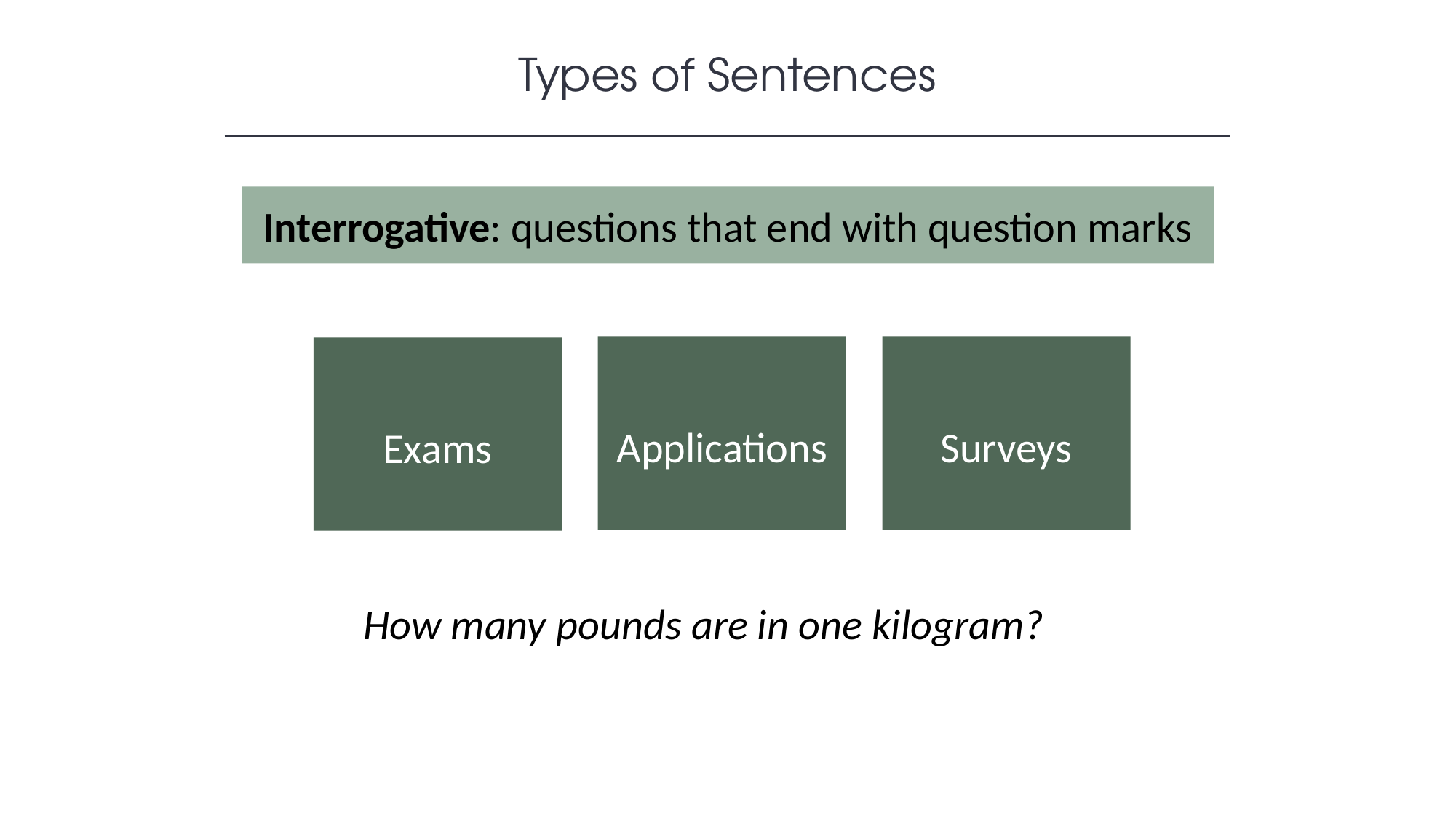

Types of Sentences
HAWKES LEARNING
Interrogative: questions that end with question marks

Applications

Surveys

Exams
How many pounds are in one kilogram?